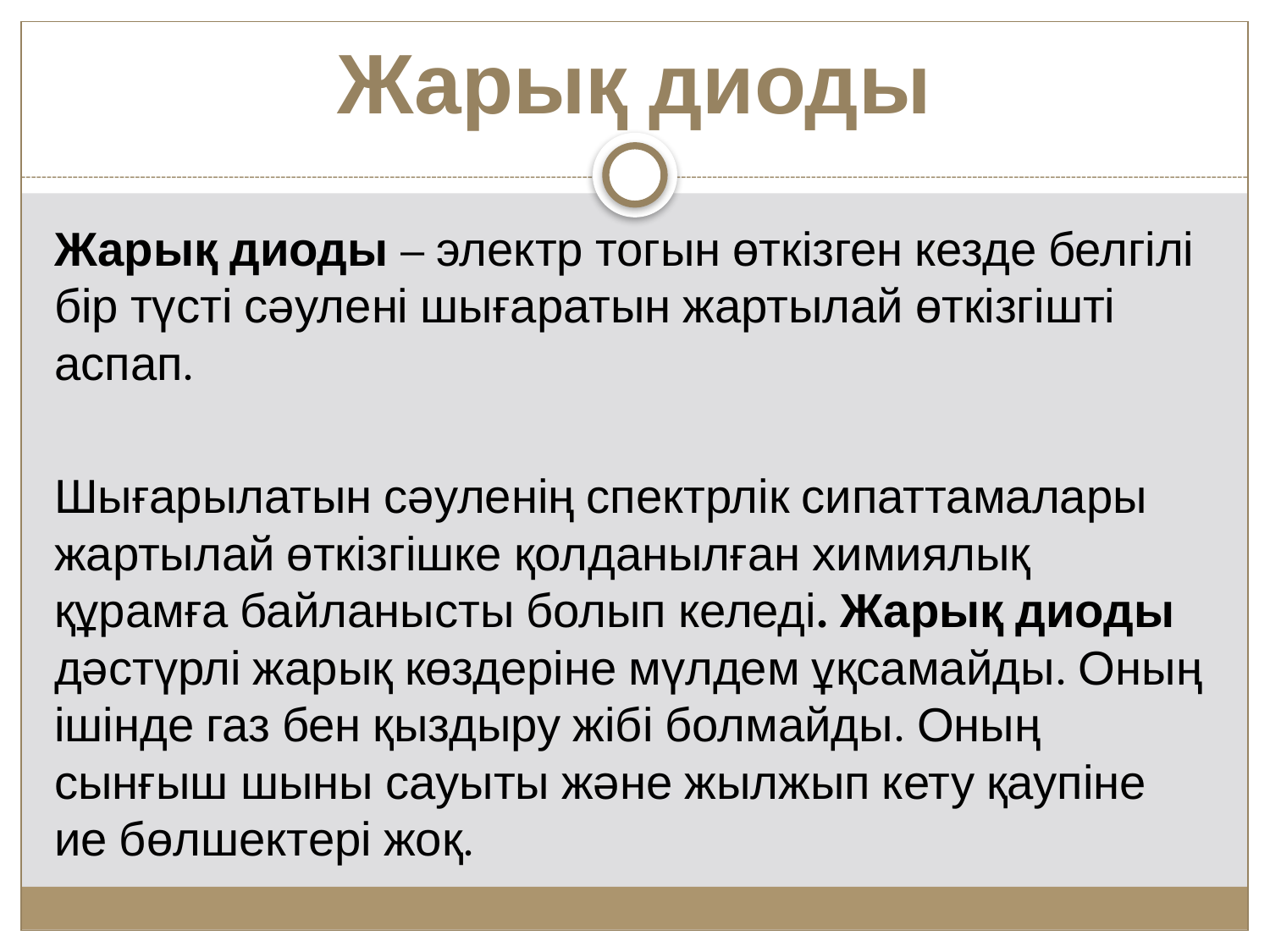

# Жарық диоды
Жарық диоды – электр тогын өткізген кезде белгілі бір түсті сәулені шығаратын жартылай өткізгішті аспап.

Шығарылатын сәуленің спектрлік сипаттамалары жартылай өткізгішке қолданылған химиялық құрамға байланысты болып келеді. Жарық диоды дәстүрлі жарық көздеріне мүлдем ұқсамайды. Оның ішінде газ бен қыздыру жібі болмайды. Оның сынғыш шыны сауыты және жылжып кету қаупіне ие бөлшектері жоқ.